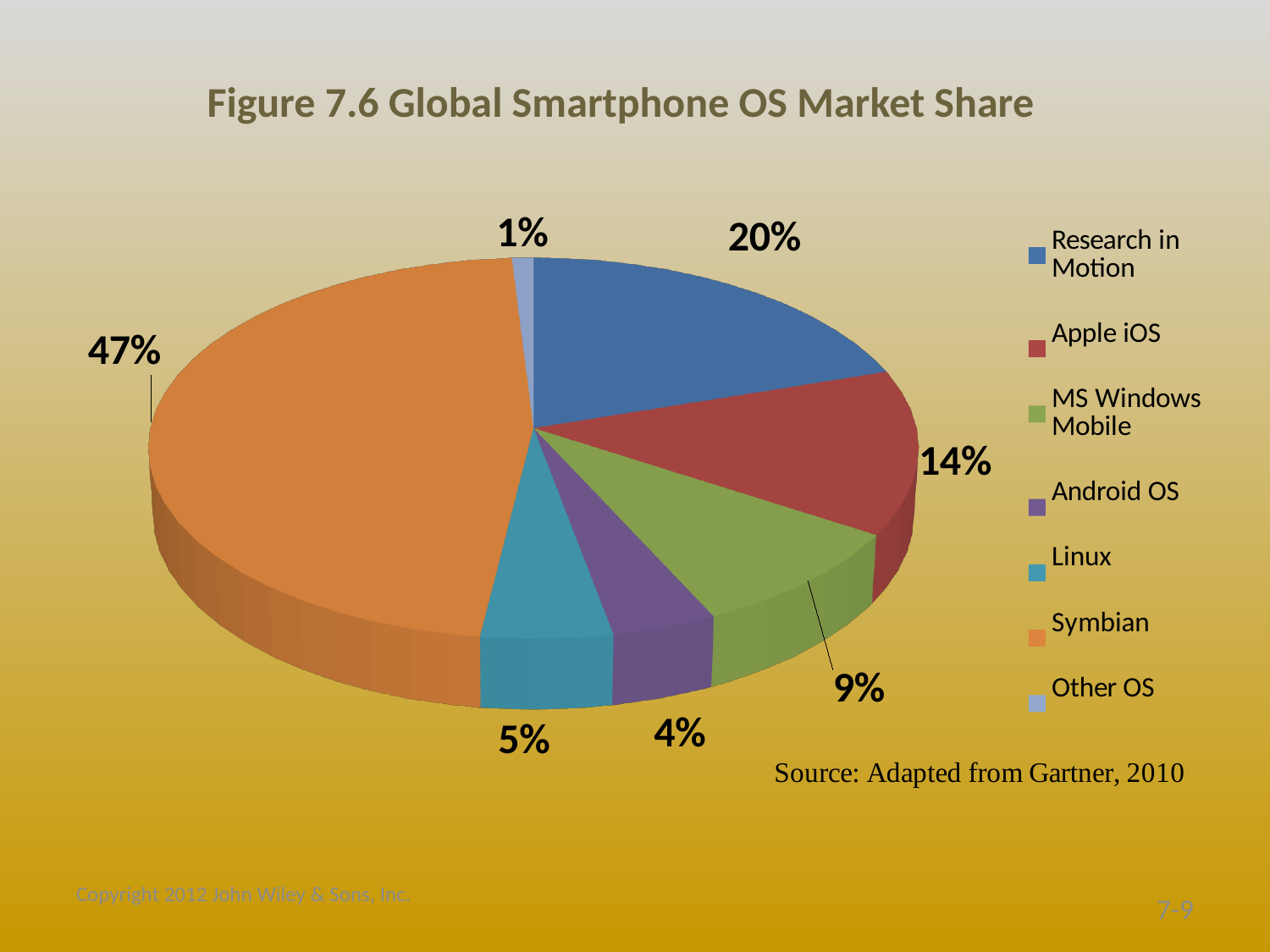

# Figure 7.6 Global Smartphone OS Market Share

[unsupported chart]

Copyright 2012 John Wiley & Sons, Inc.
7-9